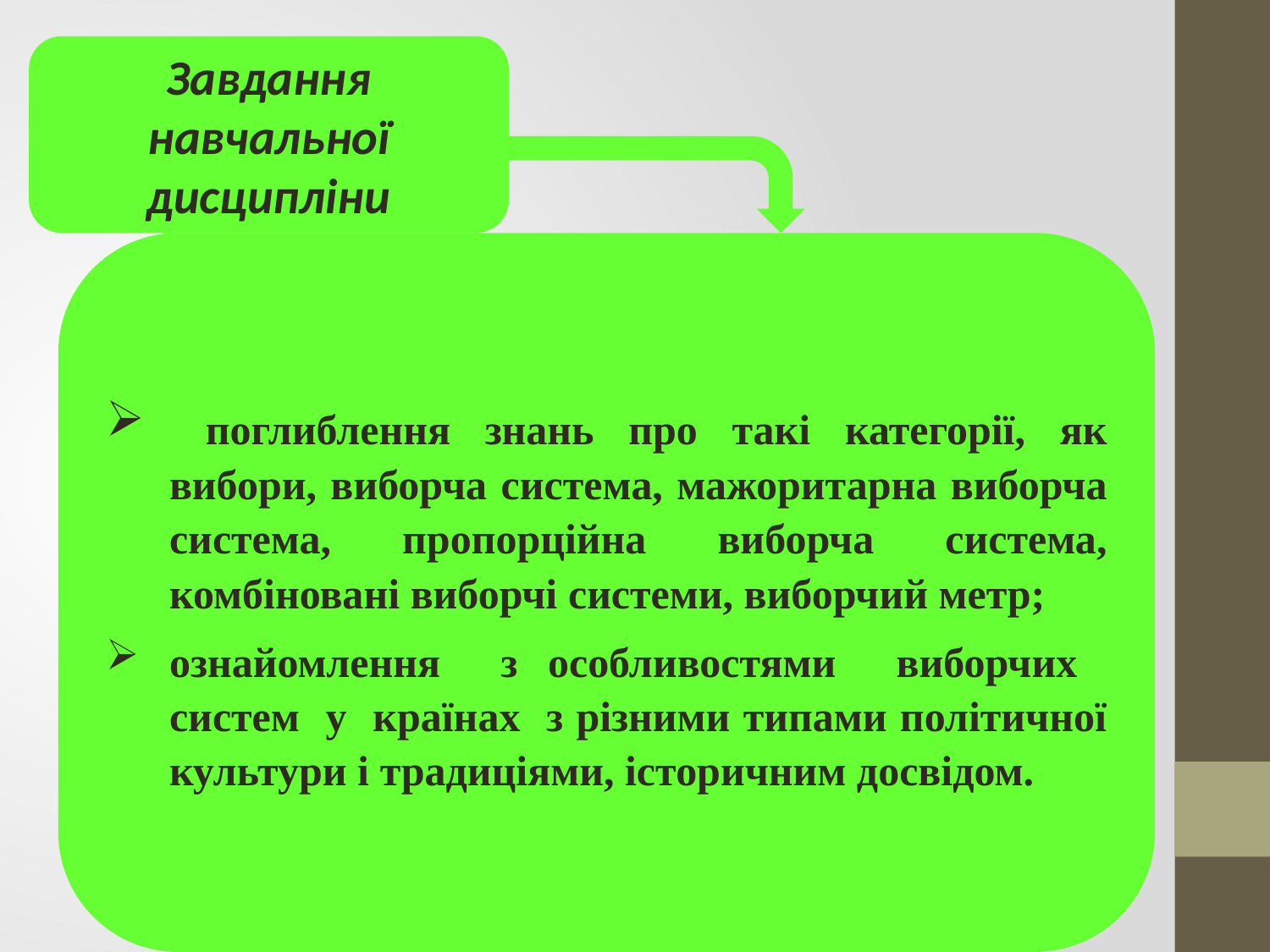

Завдання навчальної дисципліни
 поглиблення знань про такі категорії, як вибори, виборча система, мажоритарна виборча система, пропорційна виборча система, комбіновані виборчі системи, виборчий метр;
ознайомлення  з особливостями  виборчих  систем  у  країнах  з різними типами політичної культури і традиціями, історичним досвідом.